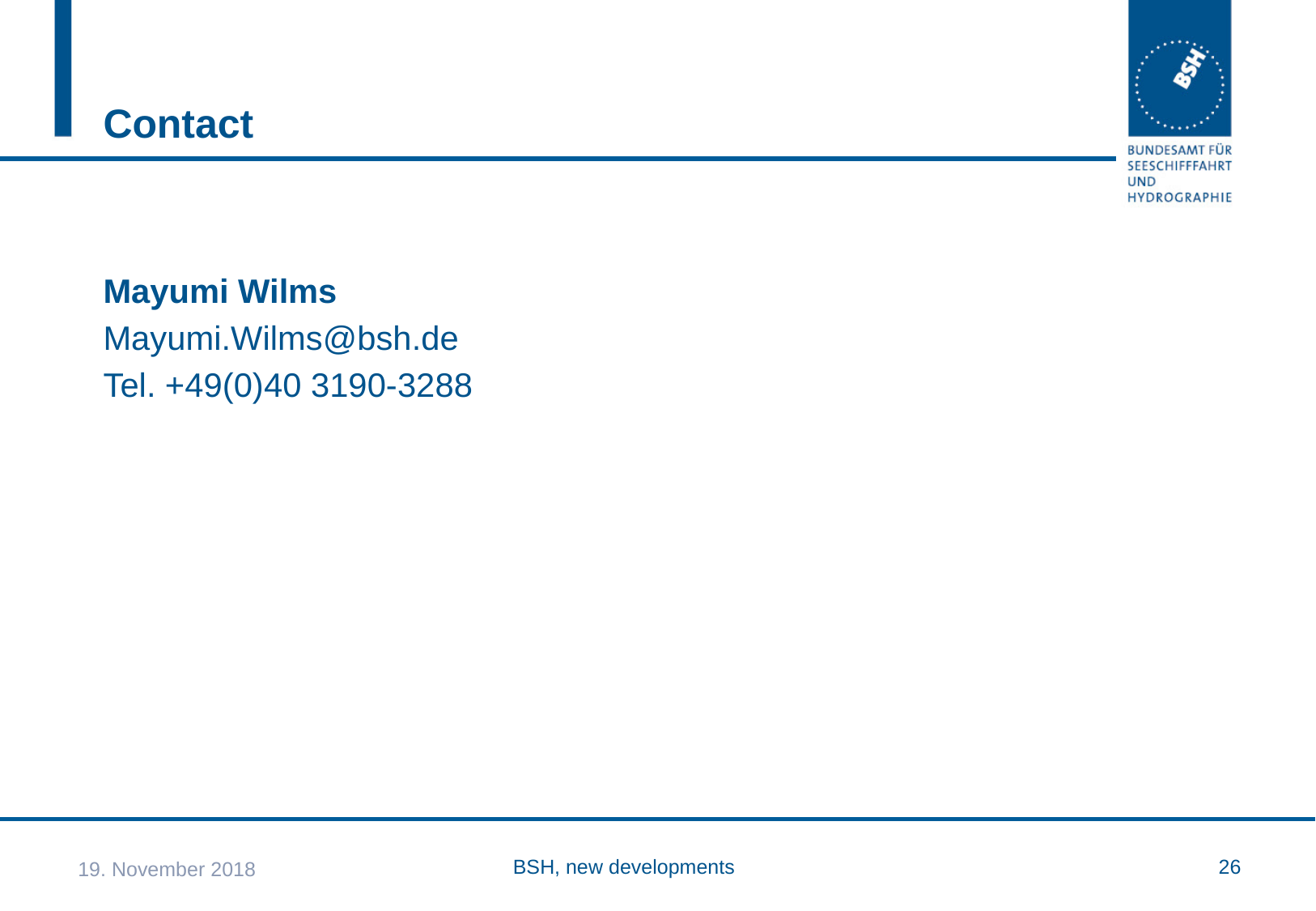

# Contact
Mayumi Wilms
Mayumi.Wilms@bsh.de
Tel. +49(0)40 3190-3288

BSH, new developments
19. November 2018
26